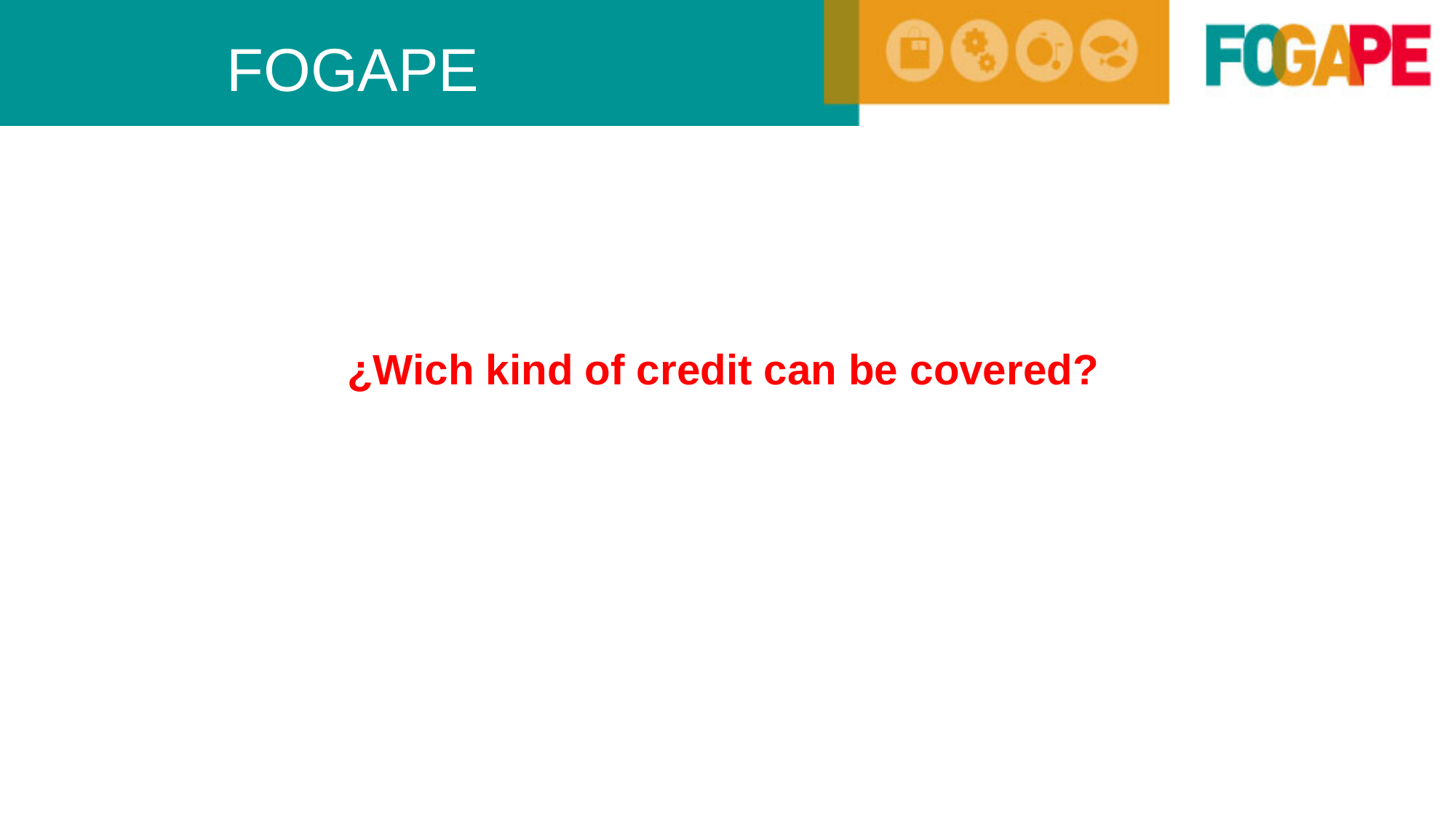

FOGAPE

¿Wich kind of credit can be covered?